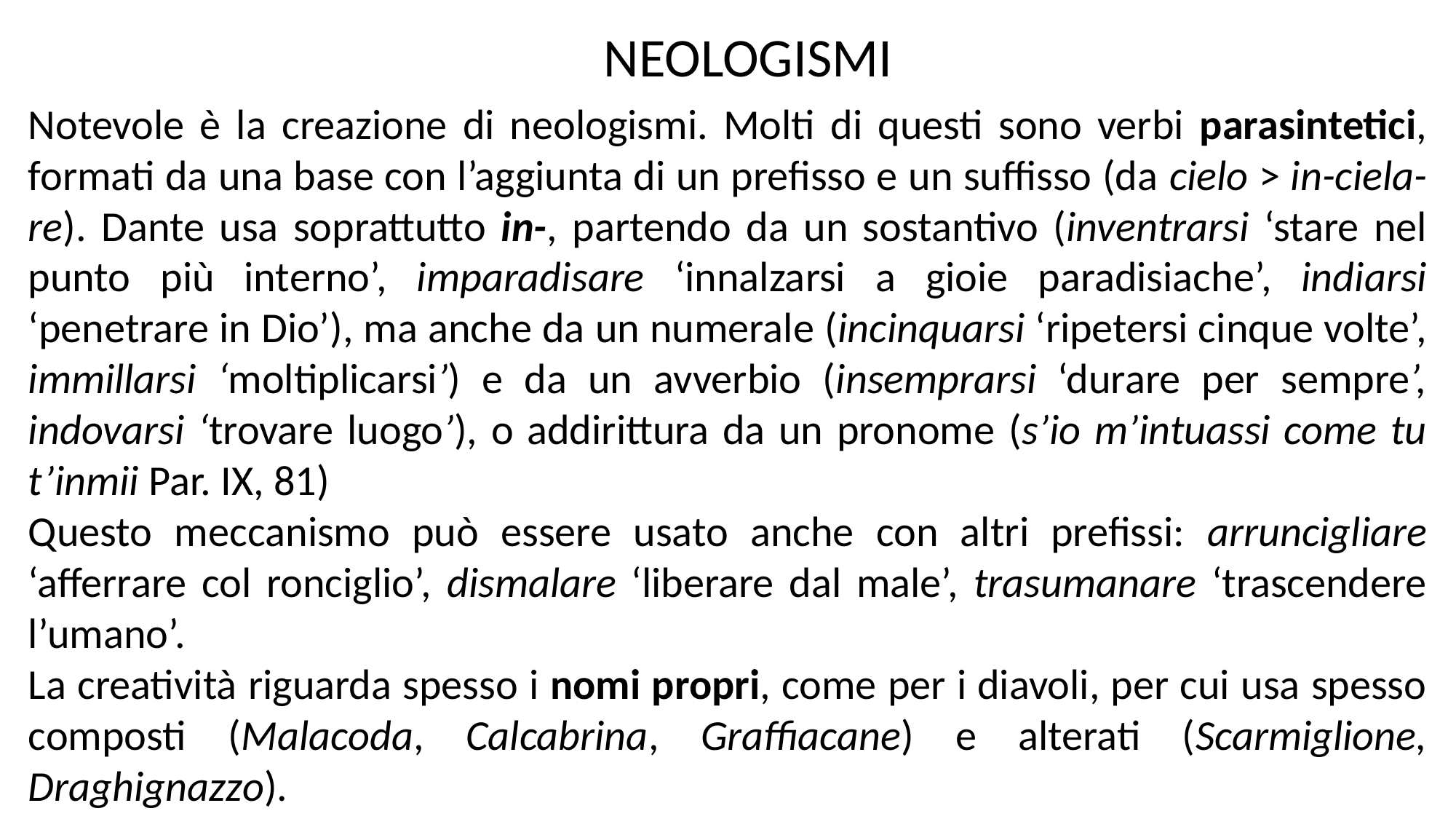

NEOLOGISMI
Notevole è la creazione di neologismi. Molti di questi sono verbi parasintetici, formati da una base con l’aggiunta di un prefisso e un suffisso (da cielo > in-ciela-re). Dante usa soprattutto in-, partendo da un sostantivo (inventrarsi ‘stare nel punto più interno’, imparadisare ‘innalzarsi a gioie paradisiache’, indiarsi ‘penetrare in Dio’), ma anche da un numerale (incinquarsi ‘ripetersi cinque volte’, immillarsi ‘moltiplicarsi’) e da un avverbio (insemprarsi ‘durare per sempre’, indovarsi ‘trovare luogo’), o addirittura da un pronome (s’io m’intuassi come tu t’inmii Par. IX, 81)
Questo meccanismo può essere usato anche con altri prefissi: arruncigliare ‘afferrare col ronciglio’, dismalare ‘liberare dal male’, trasumanare ‘trascendere l’umano’.
La creatività riguarda spesso i nomi propri, come per i diavoli, per cui usa spesso composti (Malacoda, Calcabrina, Graffiacane) e alterati (Scarmiglione, Draghignazzo).